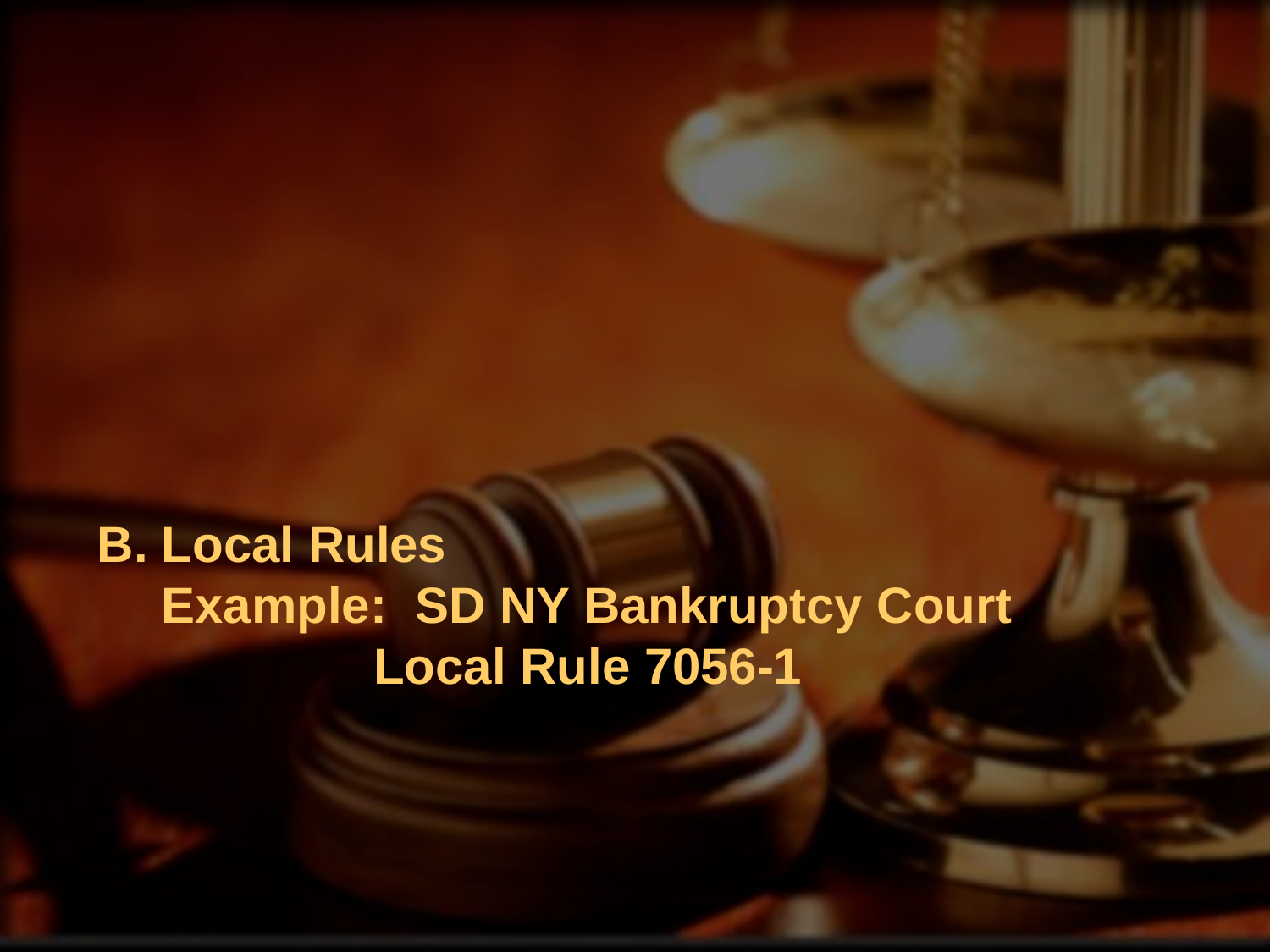

# Local Rules                                                Example:  SD NY Bankruptcy Court                         Local Rule 7056-1